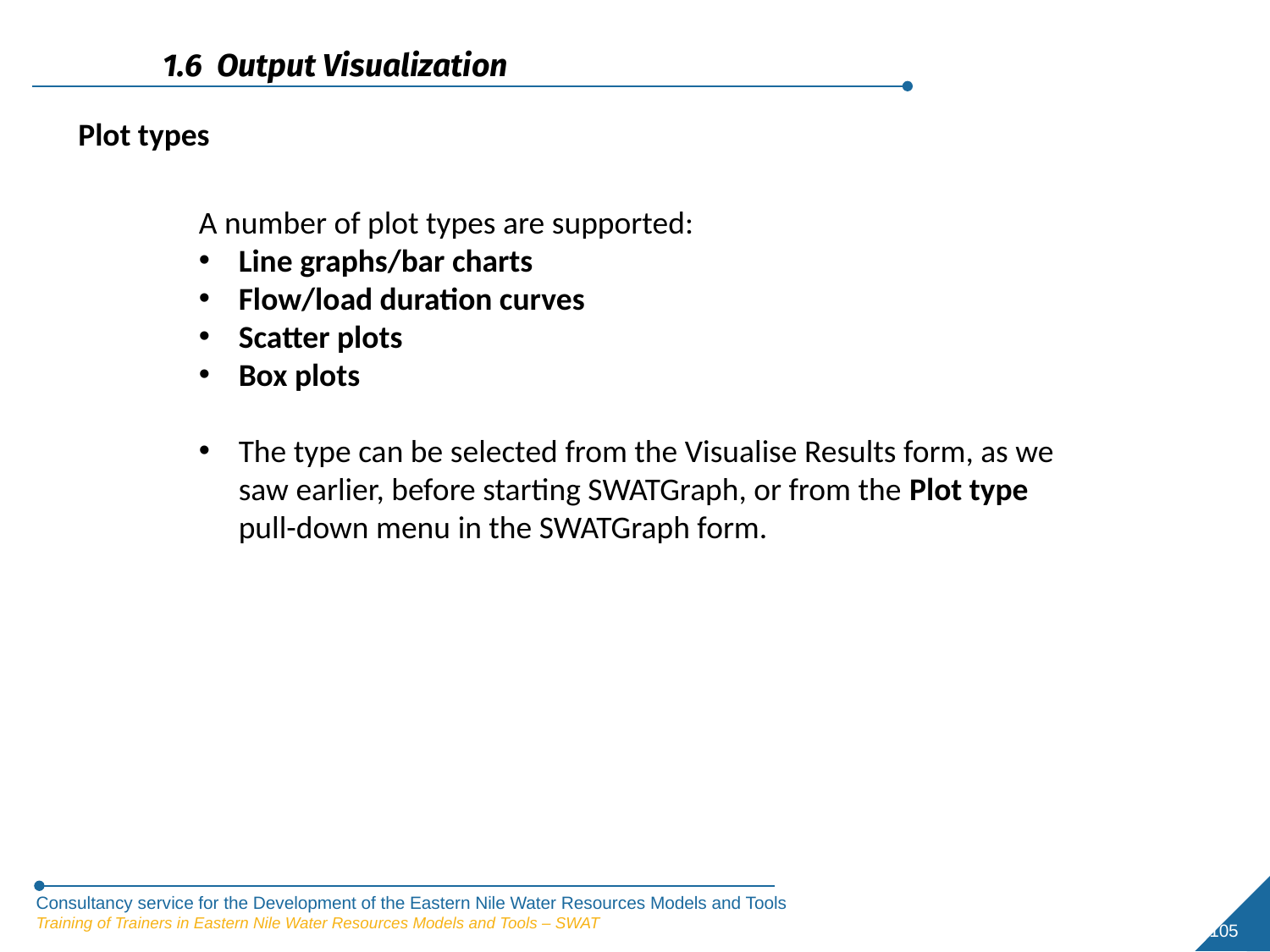

1.6  Output Visualization
Plot types
A number of plot types are supported:
Line graphs/bar charts
Flow/load duration curves
Scatter plots
Box plots

The type can be selected from the Visualise Results form, as we saw earlier, before starting SWATGraph, or from the Plot type pull-down menu in the SWATGraph form.